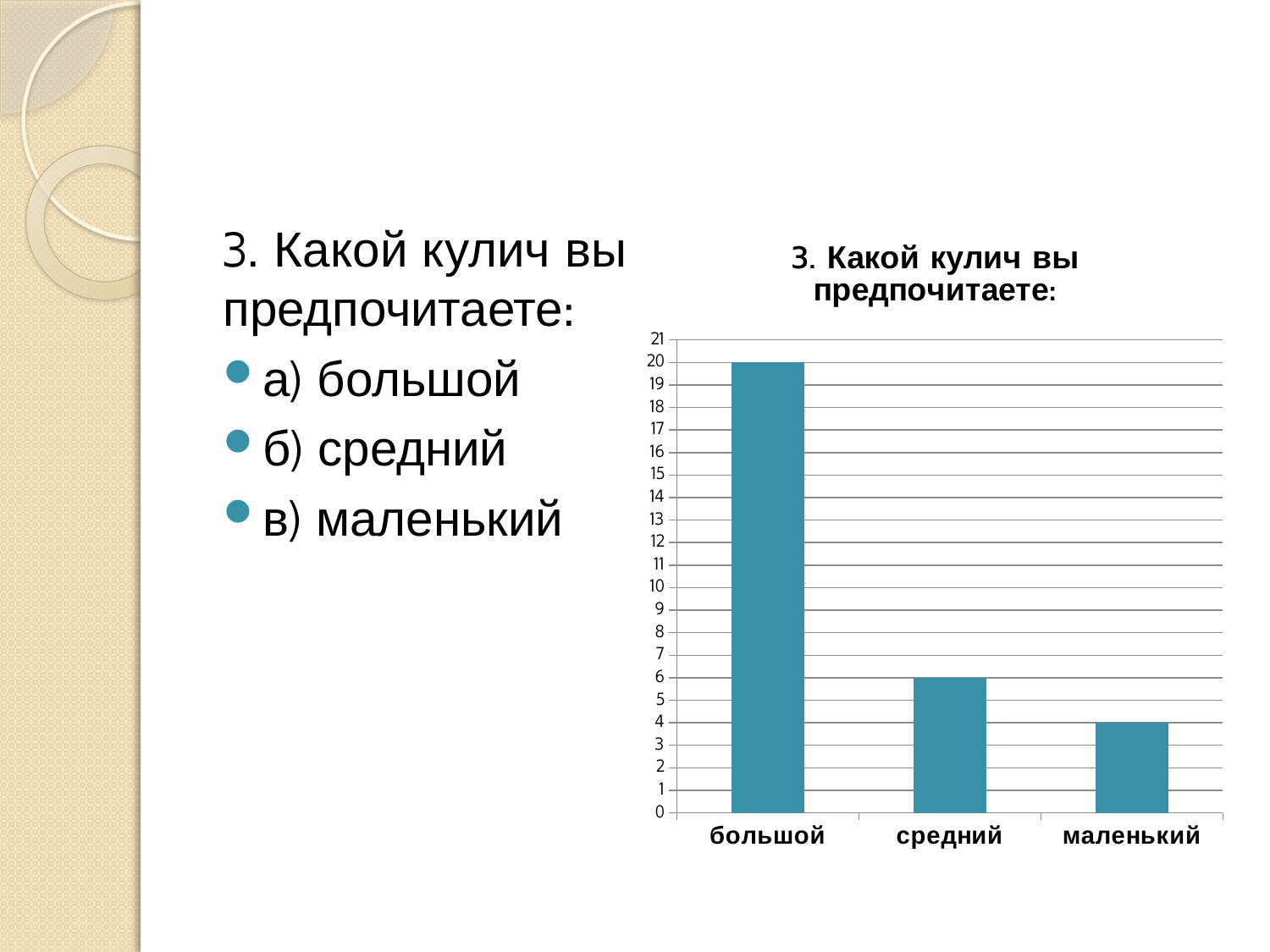

3. Какой кулич вы предпочитаете:
а) большой
б) средний
в) маленький

### Chart: 3. Какой кулич вы предпочитаете:

| Category | Столбец1 |
|---|---|
| большой | 20.0 |
| средний | 6.0 |
| маленький | 4.0 |